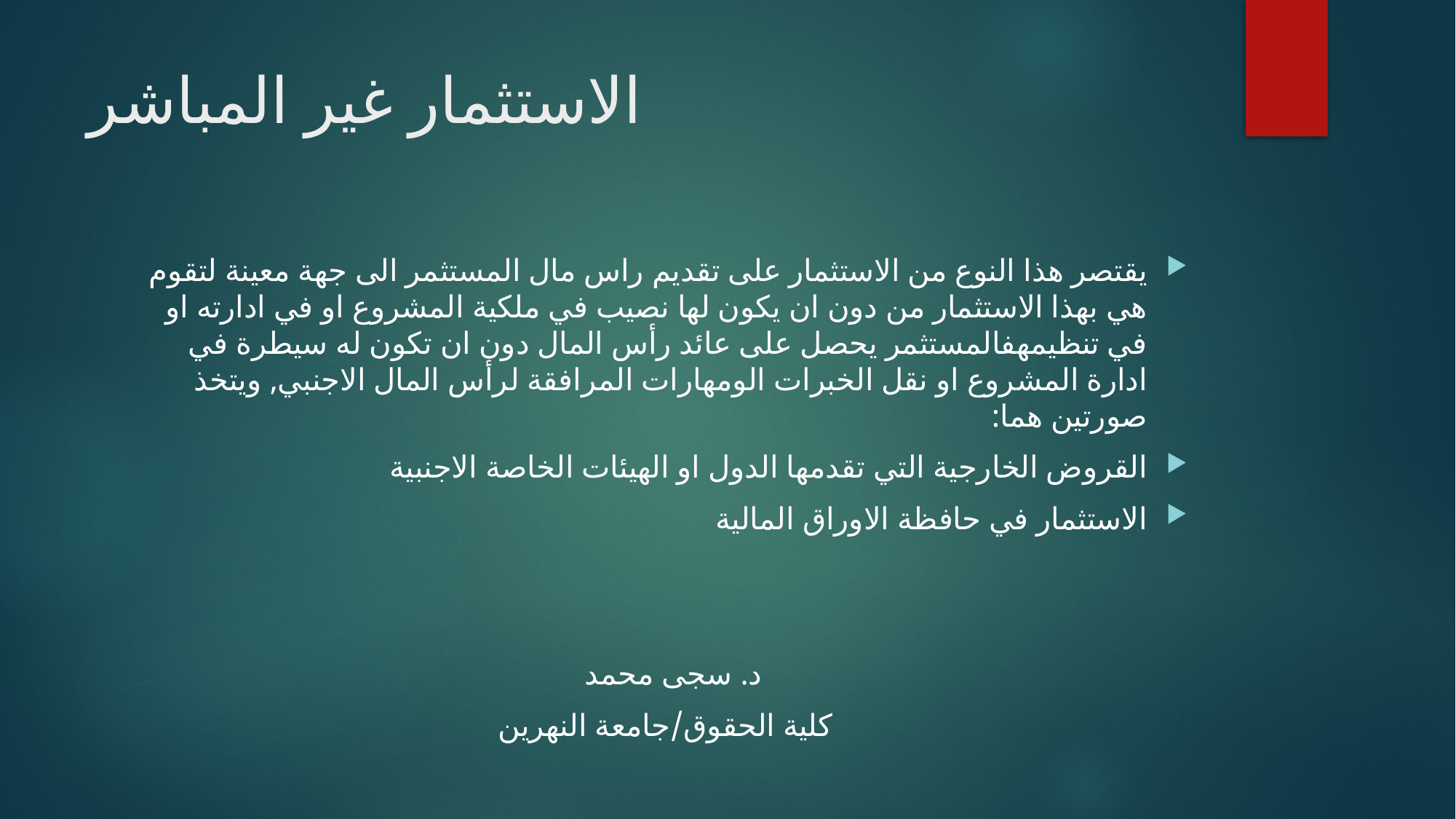

# الاستثمار غير المباشر
يقتصر هذا النوع من الاستثمار على تقديم راس مال المستثمر الى جهة معينة لتقوم هي بهذا الاستثمار من دون ان يكون لها نصيب في ملكية المشروع او في ادارته او في تنظيمهفالمستثمر يحصل على عائد رأس المال دون ان تكون له سيطرة في ادارة المشروع او نقل الخبرات الومهارات المرافقة لرأس المال الاجنبي, ويتخذ صورتين هما:
القروض الخارجية التي تقدمها الدول او الهيئات الخاصة الاجنبية
الاستثمار في حافظة الاوراق المالية

د. سجى محمد
كلية الحقوق/جامعة النهرين